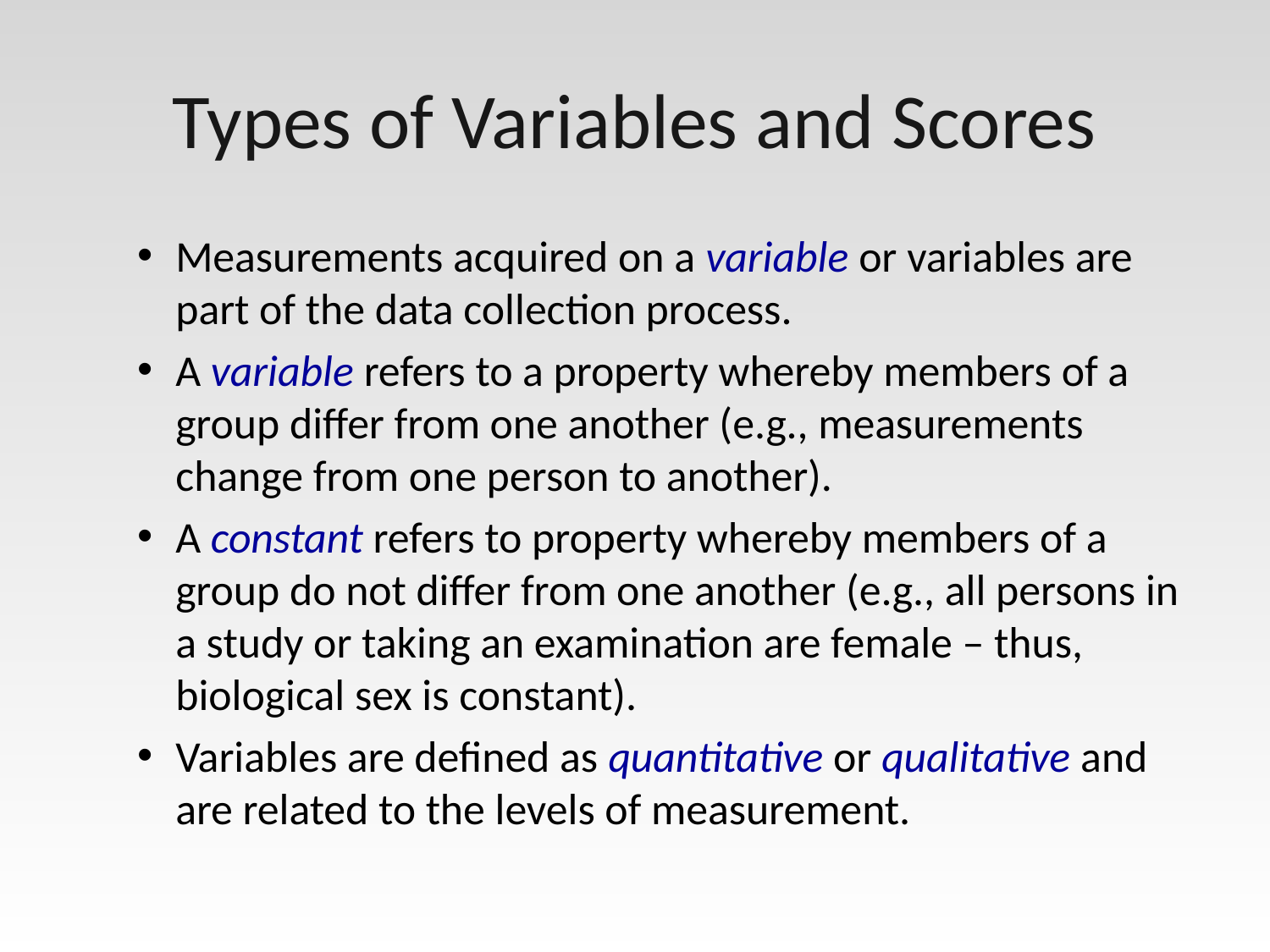

# Types of Variables and Scores
Measurements acquired on a variable or variables are part of the data collection process.
A variable refers to a property whereby members of a group differ from one another (e.g., measurements change from one person to another).
A constant refers to property whereby members of a group do not differ from one another (e.g., all persons in a study or taking an examination are female – thus, biological sex is constant).
Variables are defined as quantitative or qualitative and are related to the levels of measurement.